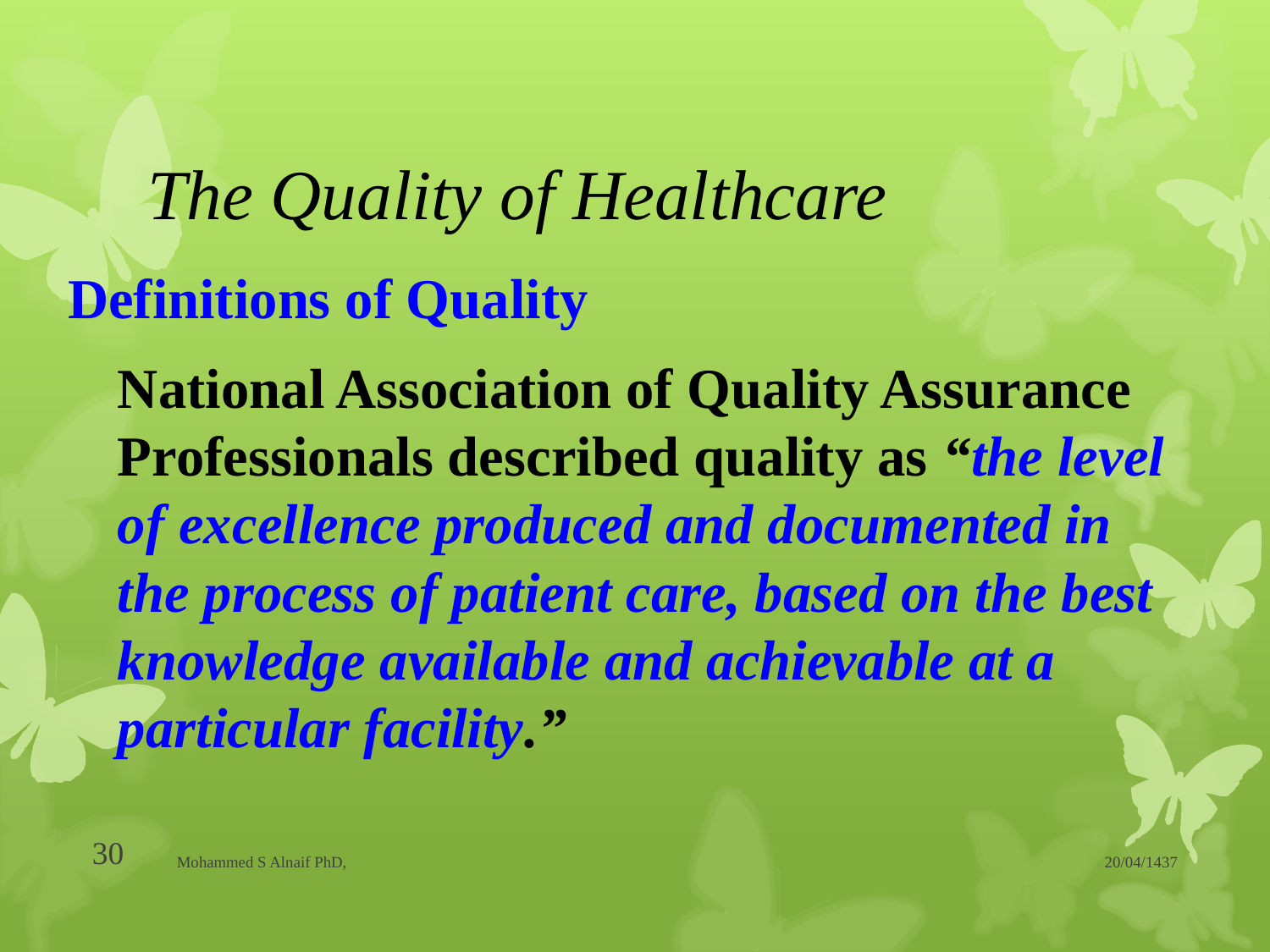

# The Quality of Healthcare
Definitions of Quality
National Association of Quality Assurance Professionals described quality as “the level of excellence produced and documented in the process of patient care, based on the best knowledge available and achievable at a particular facility.”
30
Mohammed S Alnaif PhD,
20/04/1437